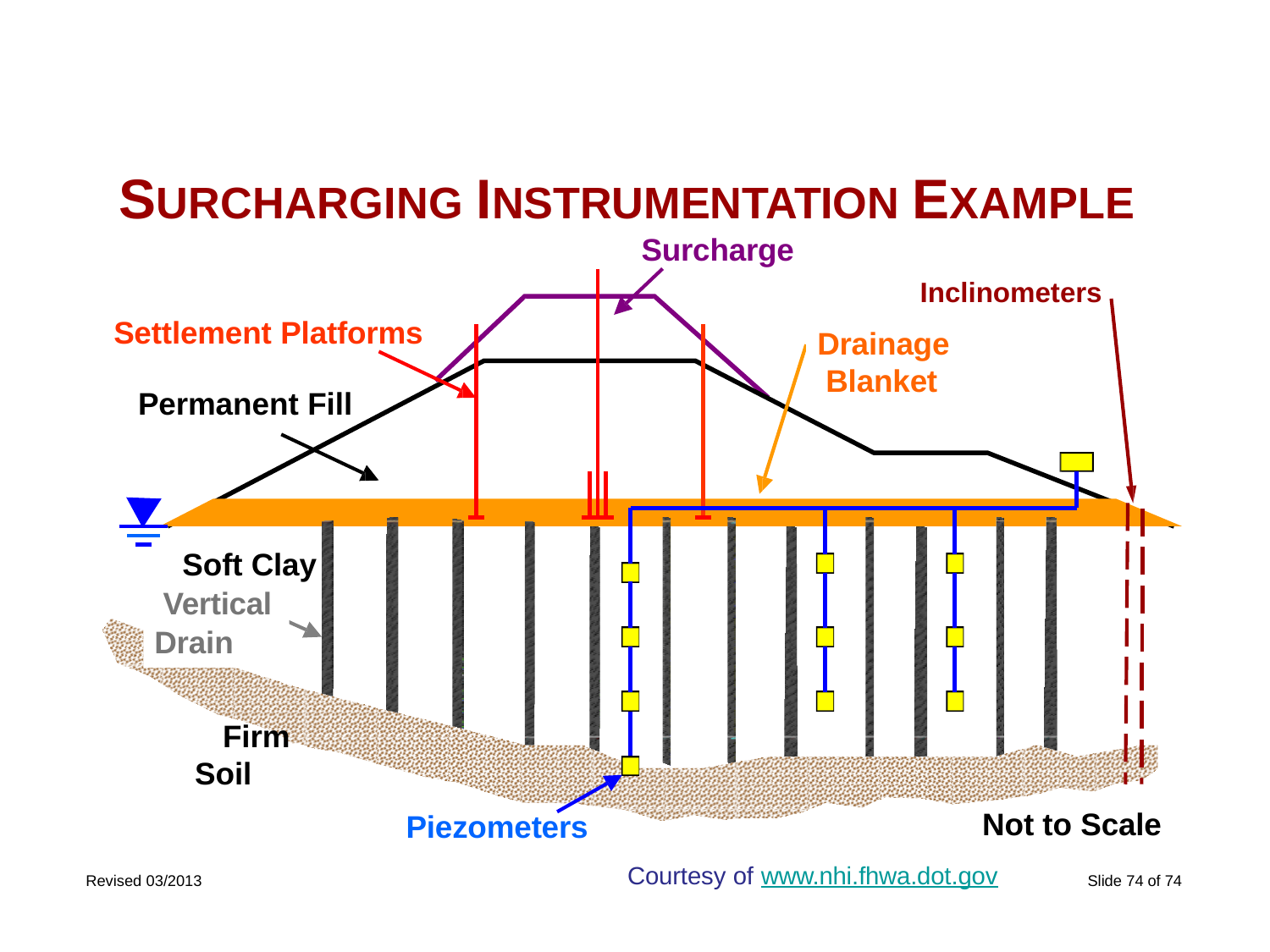

SURCHARGING INSTRUMENTATION EXAMPLE
Surcharge

Inclinometers

Settlement Platforms
Drainage  Blanket

Permanent Fill

Soft Clay  Vertical  Drain

Firm Soil

Not to Scale
Piezometers
Courtesy of www.nhi.fhwa.dot.gov
Slide 74 of 74
Revised 03/2013